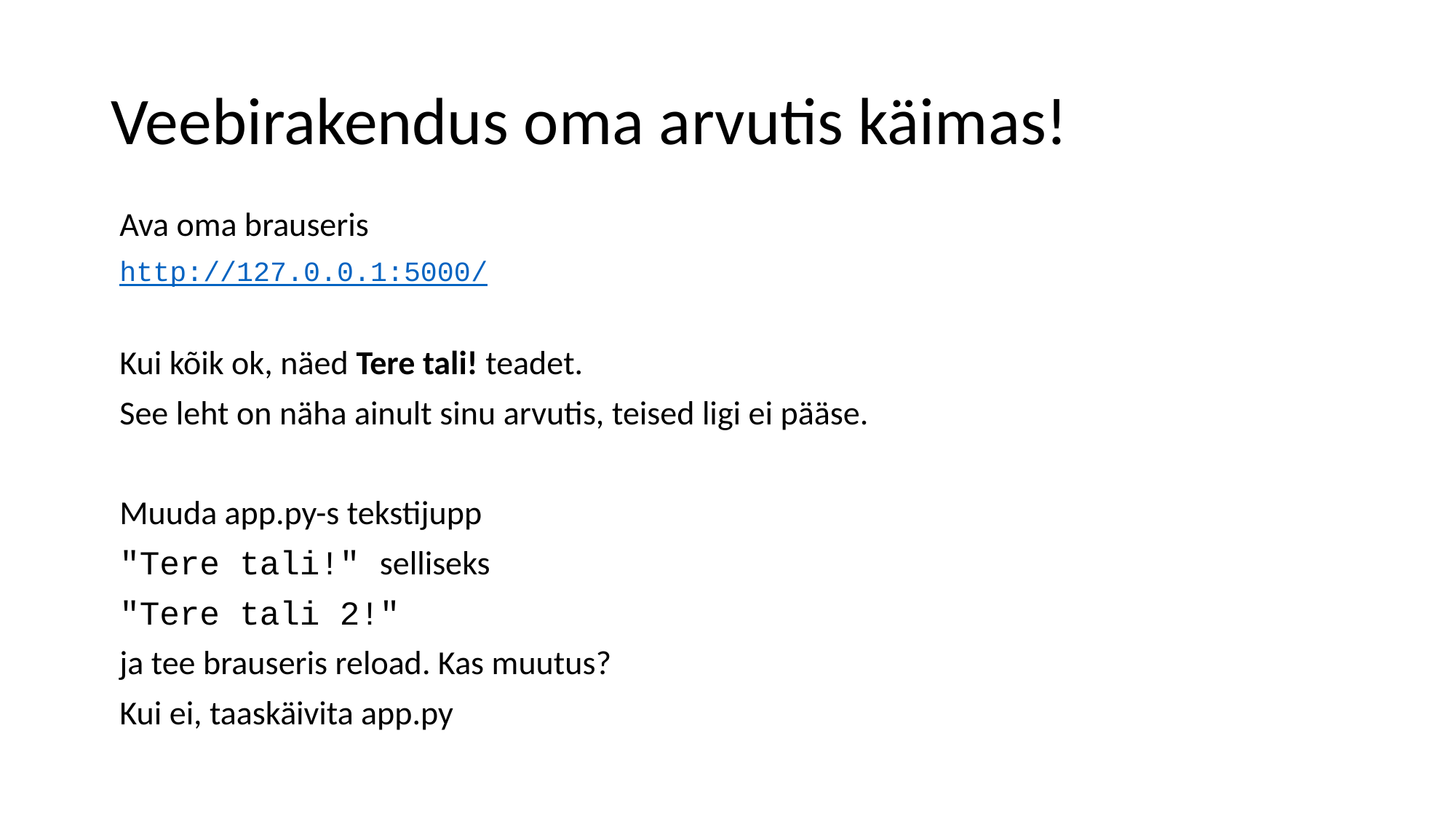

# Veebirakendus oma arvutis käimas!
Ava oma brauseris
http://127.0.0.1:5000/

Kui kõik ok, näed Tere tali! teadet.
See leht on näha ainult sinu arvutis, teised ligi ei pääse.

Muuda app.py-s tekstijupp
"Tere tali!" selliseks
"Tere tali 2!"
ja tee brauseris reload. Kas muutus?
Kui ei, taaskäivita app.py